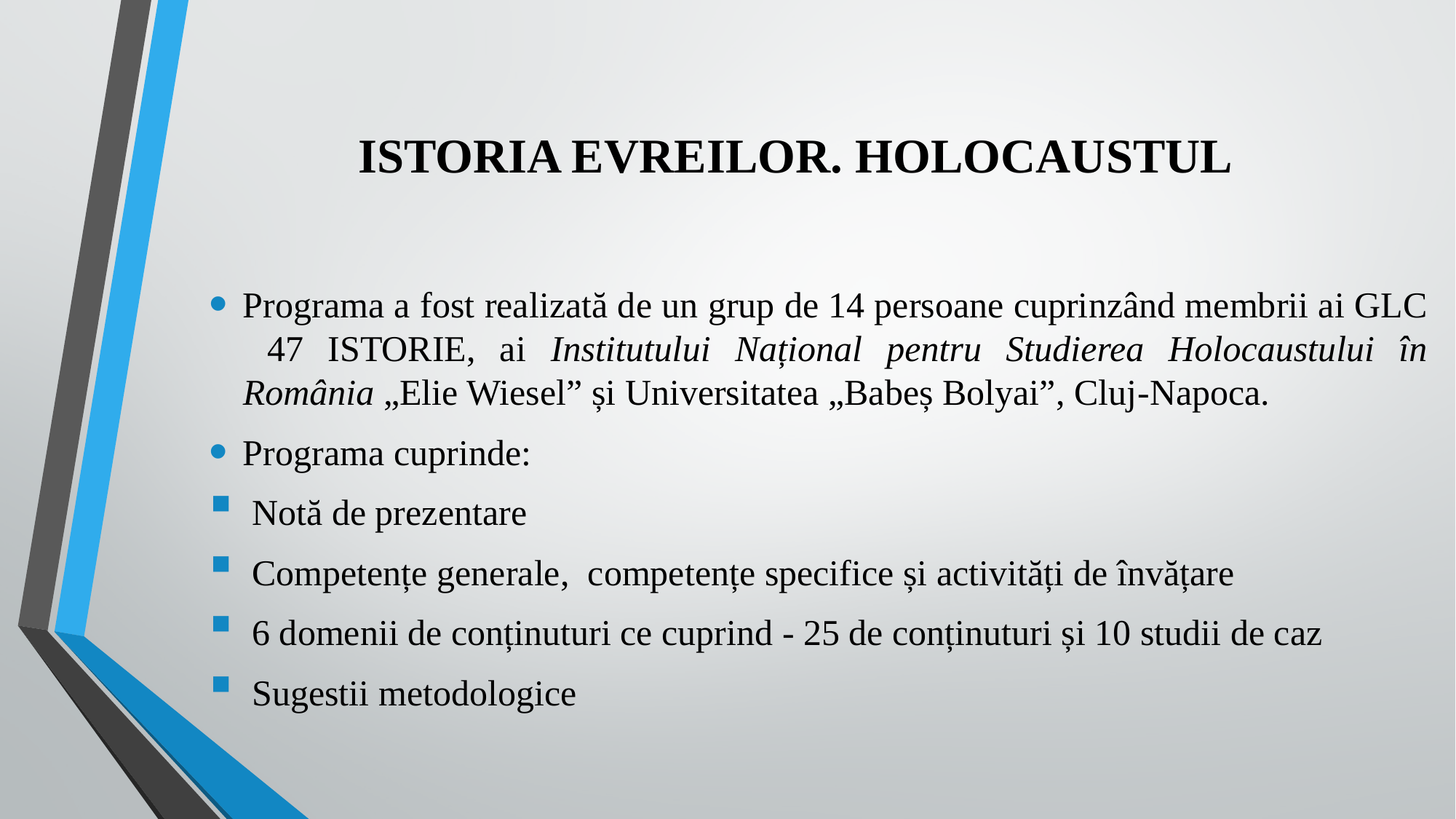

# ISTORIA EVREILOR. HOLOCAUSTUL
Programa a fost realizată de un grup de 14 persoane cuprinzând membrii ai GLC  47 ISTORIE, ai Institutului Național pentru Studierea Holocaustului în România „Elie Wiesel” și Universitatea „Babeș Bolyai”, Cluj-Napoca.
Programa cuprinde:
 Notă de prezentare
 Competențe generale,  competențe specifice și activități de învățare
 6 domenii de conținuturi ce cuprind - 25 de conținuturi și 10 studii de caz
 Sugestii metodologice